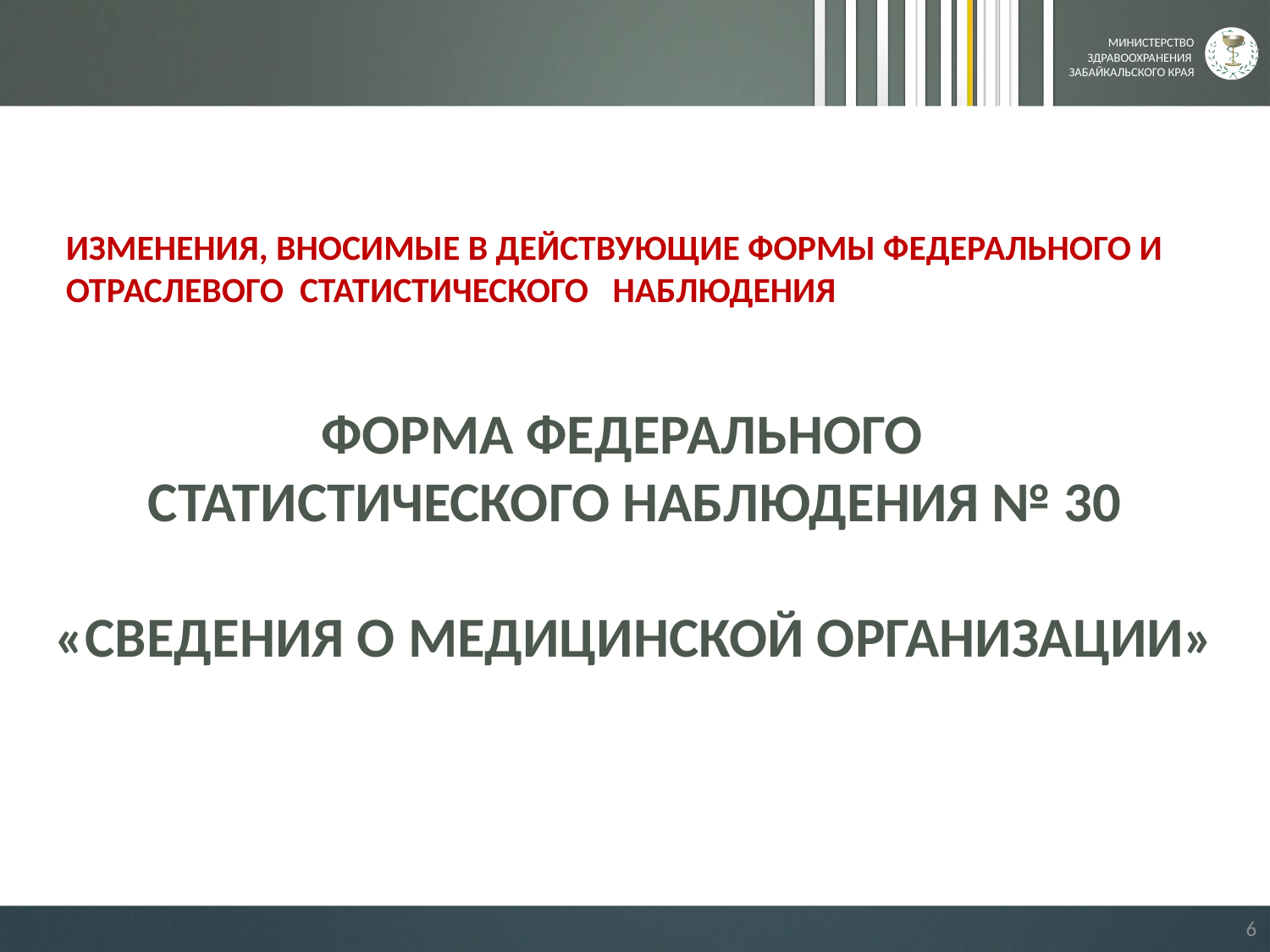

ИЗМЕНЕНИЯ, ВНОСИМЫЕ В ДЕЙСТВУЮЩИЕ ФОРМЫ ФЕДЕРАЛЬНОГО И ОТРАСЛЕВОГО  СТАТИСТИЧЕСКОГО   НАБЛЮДЕНИЯ

ФОРМА ФЕДЕРАЛЬНОГО
СТАТИСТИЧЕСКОГО НАБЛЮДЕНИЯ № 30

«СВЕДЕНИЯ О МЕДИЦИНСКОЙ ОРГАНИЗАЦИИ»

6